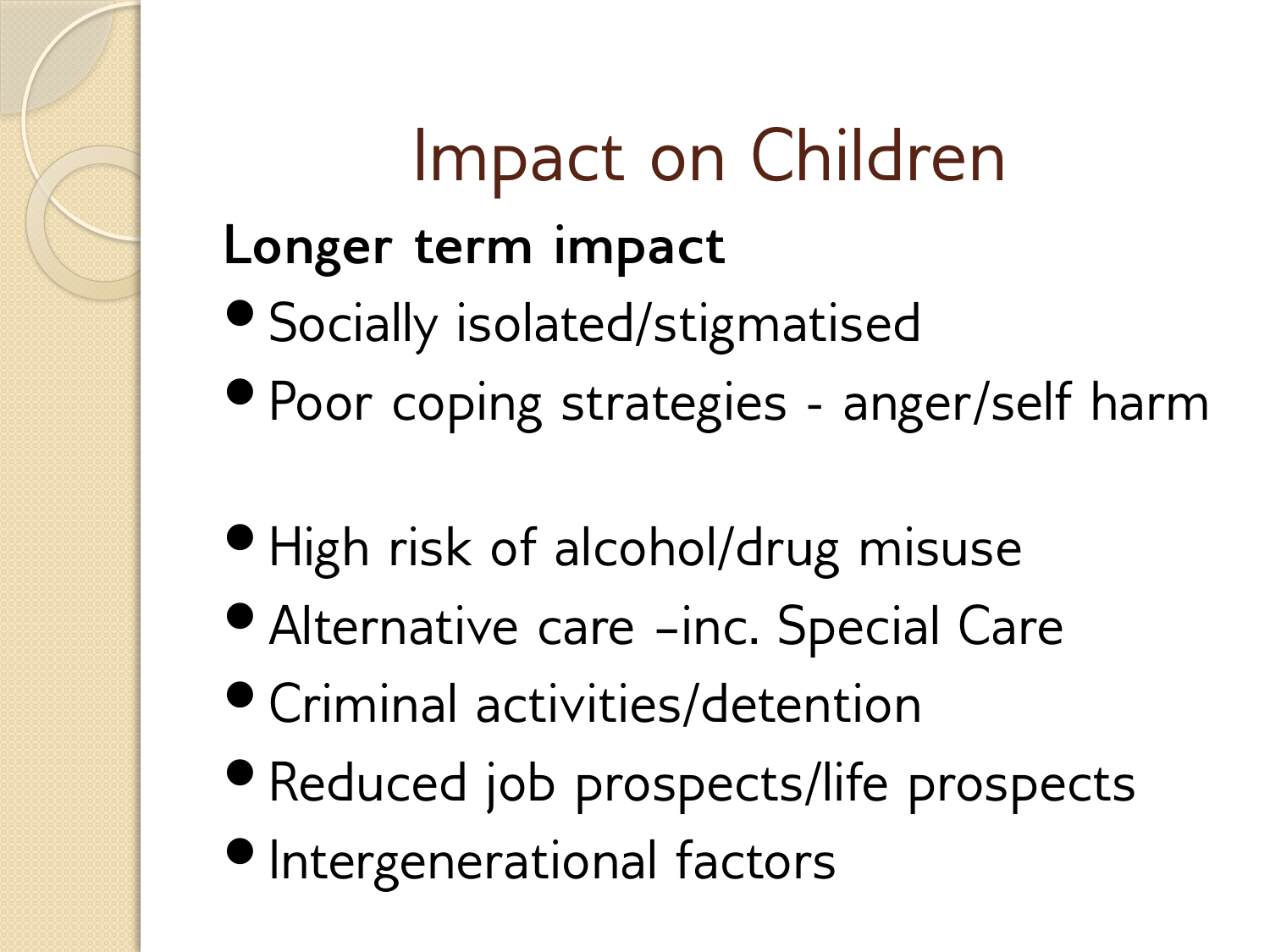

# Impact on Children
Longer term impact
Socially isolated/stigmatised
Poor coping strategies - anger/self harm
High risk of alcohol/drug misuse
Alternative care –inc. Special Care
Criminal activities/detention
Reduced job prospects/life prospects
Intergenerational factors